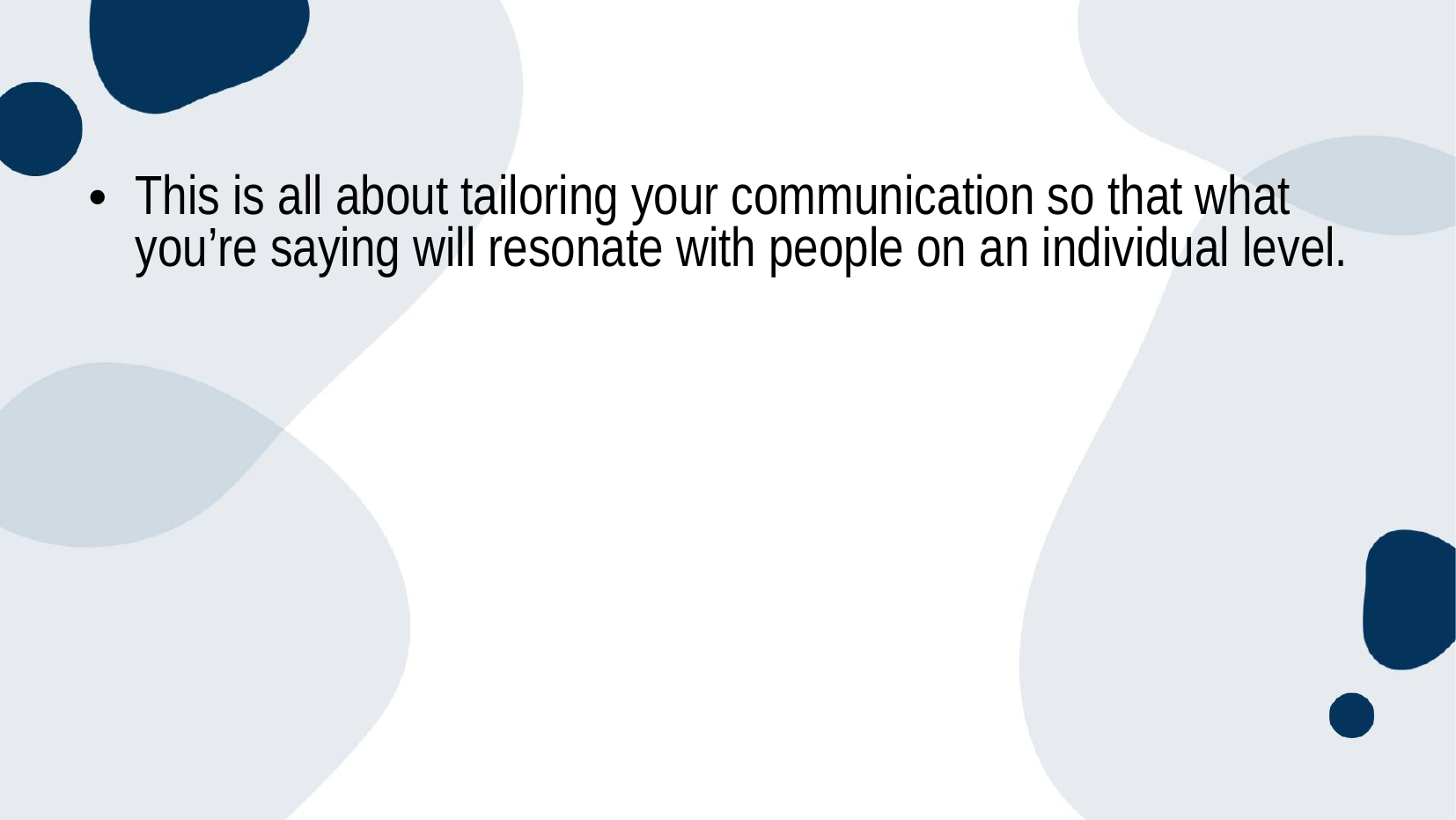

#
This is all about tailoring your communication so that what you’re saying will resonate with people on an individual level.